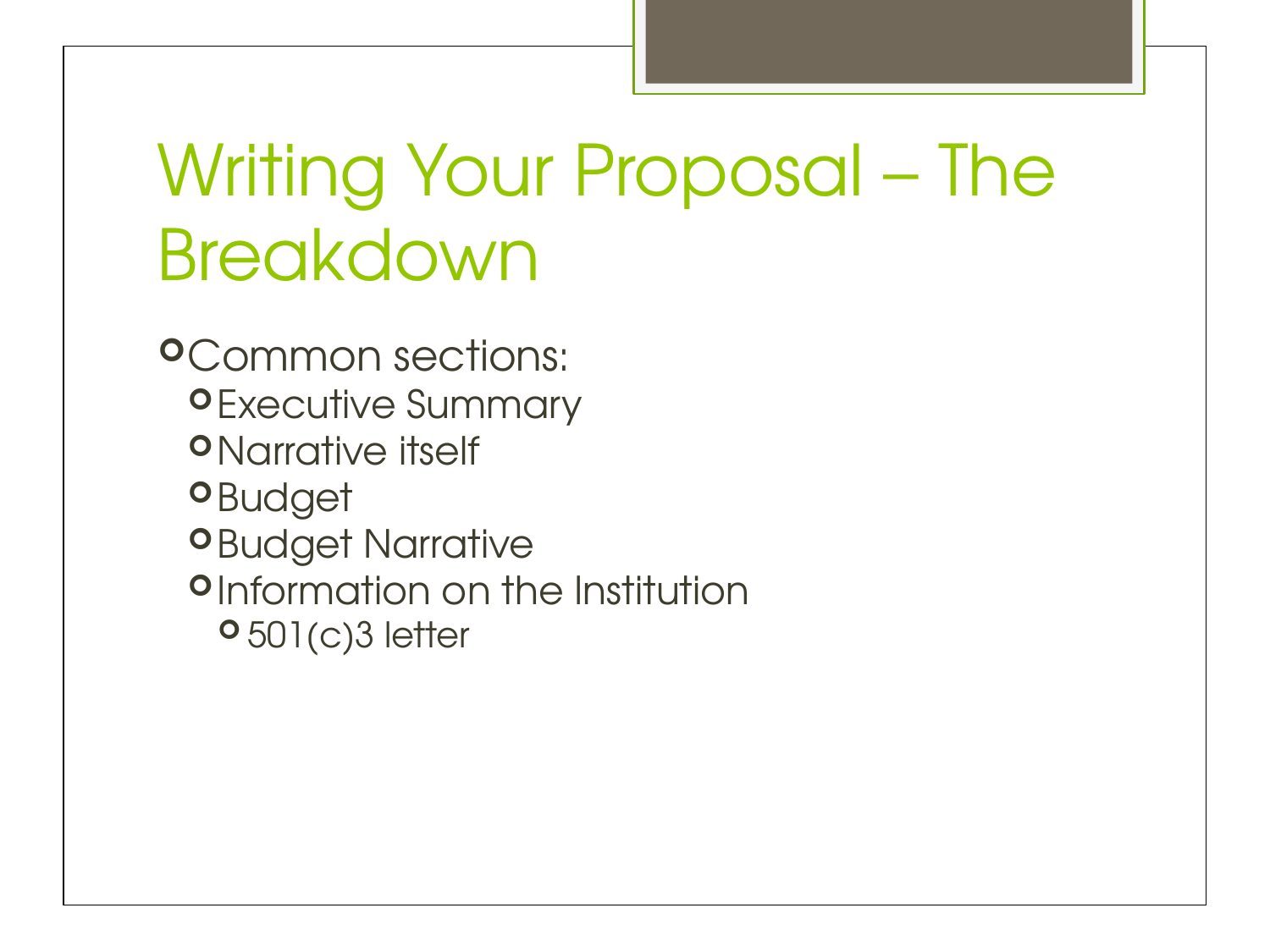

Writing Your Proposal – The Breakdown
Common sections:
Executive Summary
Narrative itself
Budget
Budget Narrative
Information on the Institution
501(c)3 letter